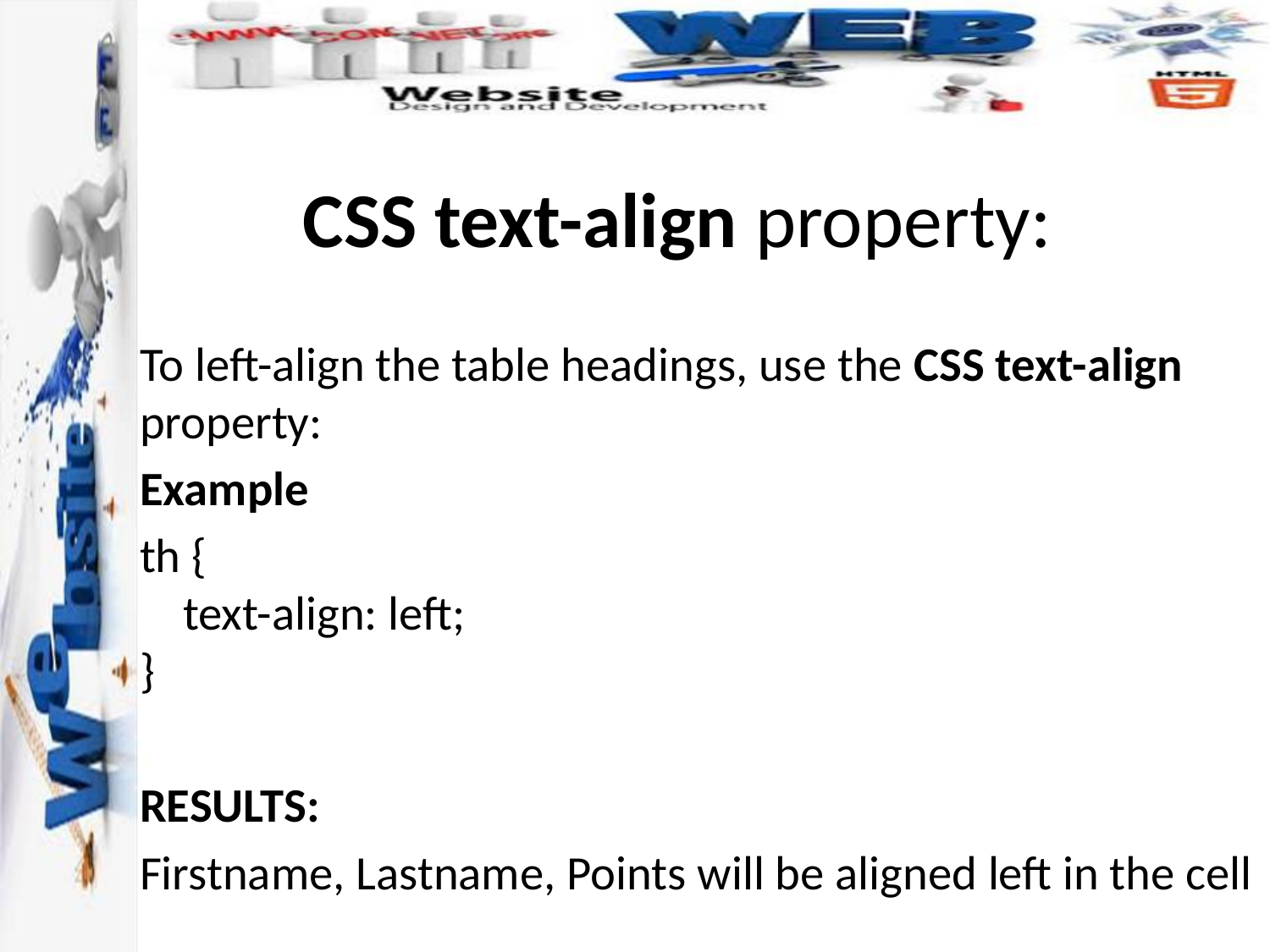

# CSS text-align property:
To left-align the table headings, use the CSS text-align property:
Example
th {
    text-align: left;
}

RESULTS:
Firstname, Lastname, Points will be aligned left in the cell